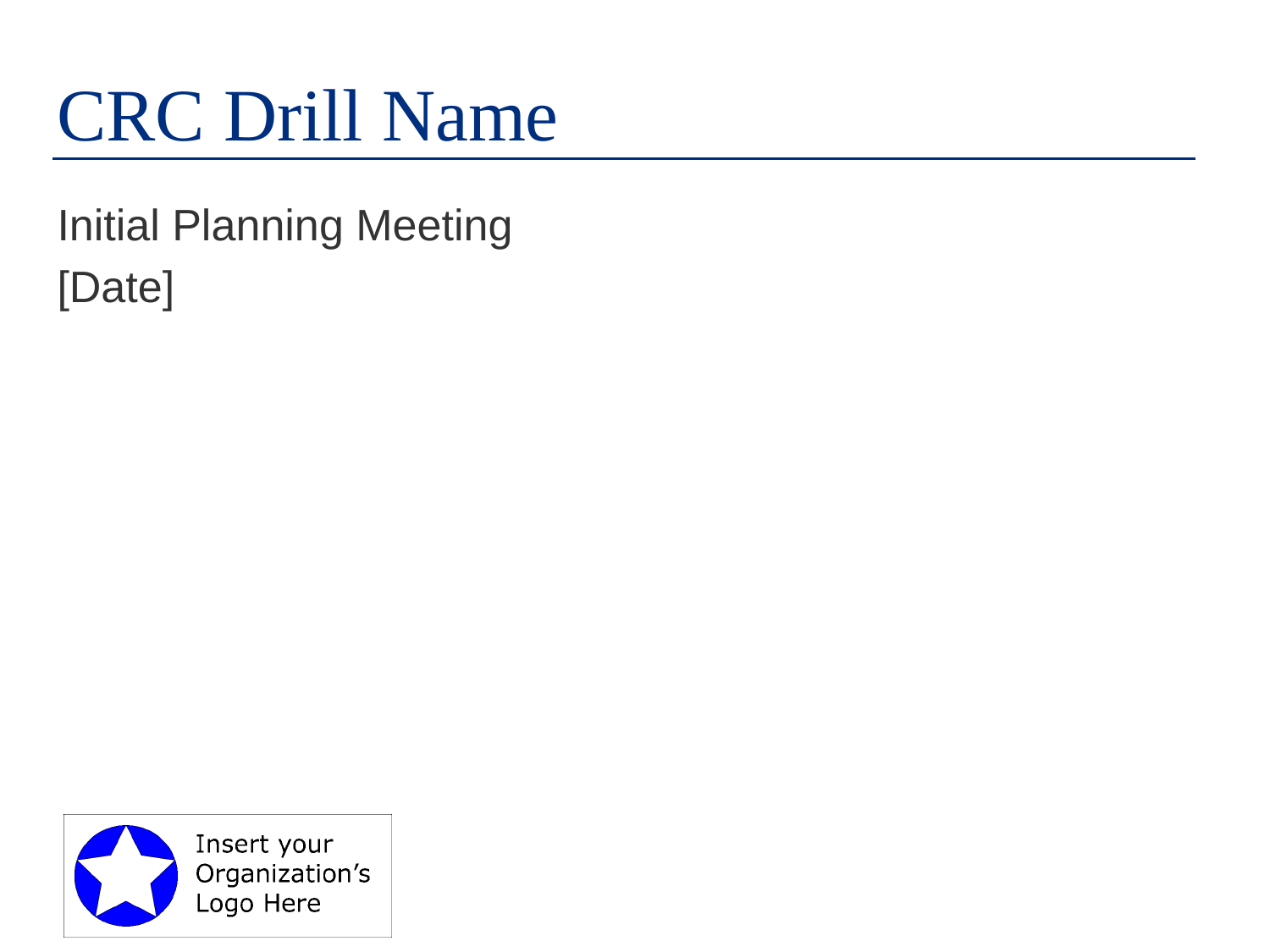

# CRC Drill Name
Initial Planning Meeting
[Date]